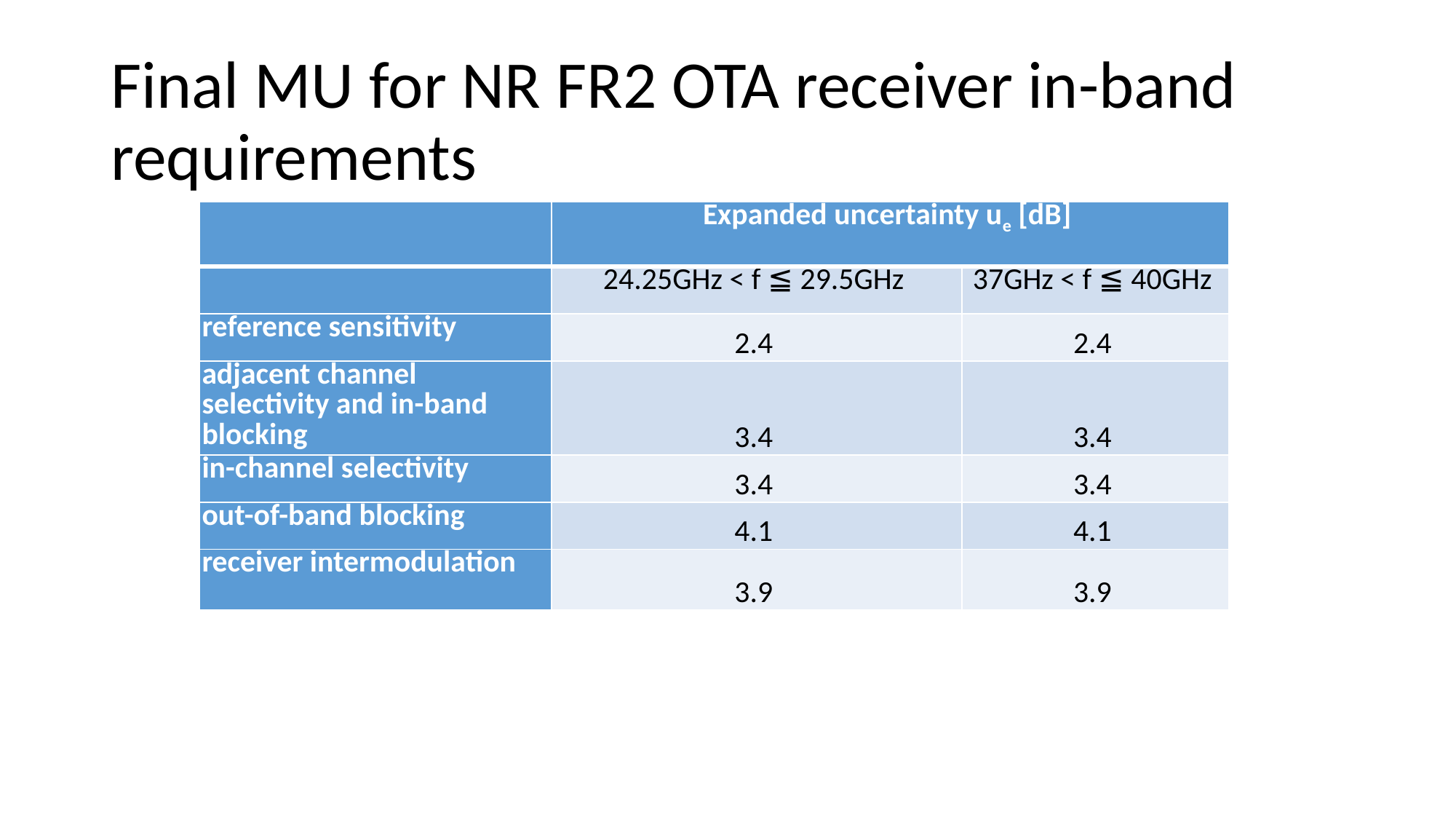

# Final MU for NR FR2 OTA receiver in-band requirements
|  | Expanded uncertainty ue [dB] |  |
| --- | --- | --- |
|  | 24.25GHz < f ≦ 29.5GHz | 37GHz < f ≦ 40GHz |
| reference sensitivity | 2.4 | 2.4 |
| adjacent channel selectivity and in-band blocking | 3.4 | 3.4 |
| in-channel selectivity | 3.4 | 3.4 |
| out-of-band blocking | 4.1 | 4.1 |
| receiver intermodulation | 3.9 | 3.9 |